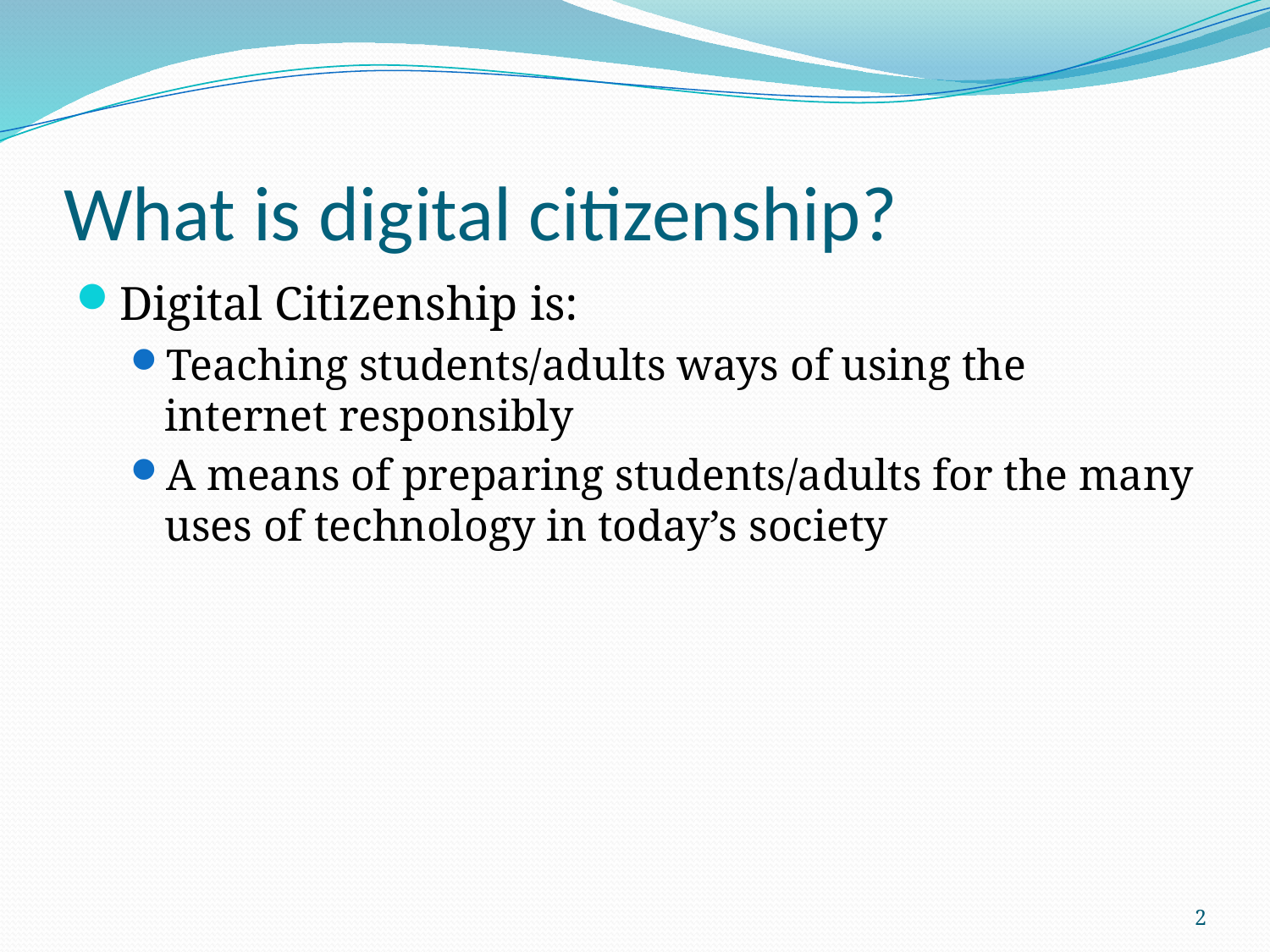

# What is digital citizenship?
Digital Citizenship is:
Teaching students/adults ways of using the internet responsibly
A means of preparing students/adults for the many uses of technology in today’s society

2